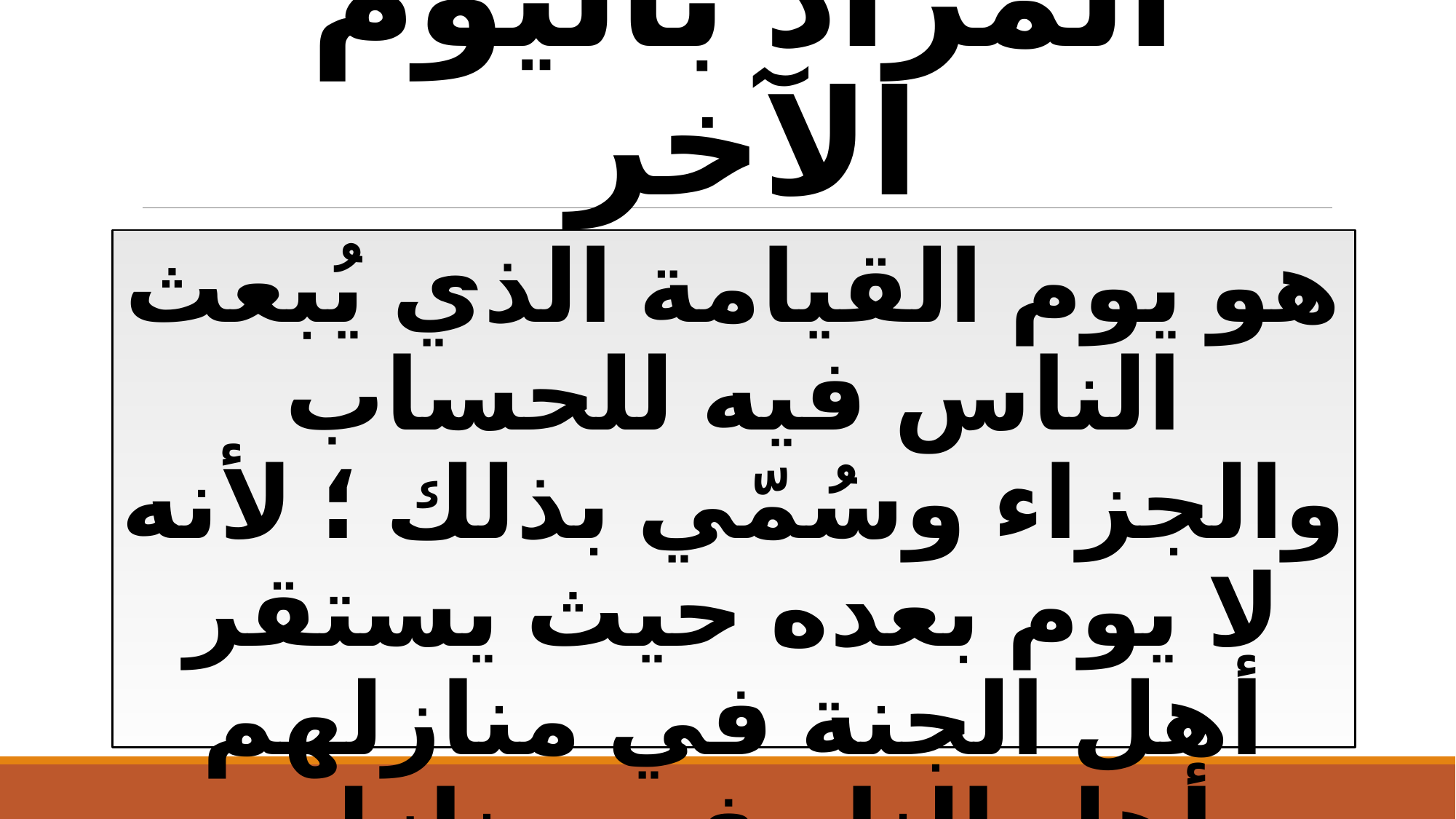

# المراد باليوم الآخر
هو يوم القيامة الذي يُبعث الناس فيه للحساب والجزاء وسُمّي بذلك ؛ لأنه لا يوم بعده حيث يستقر أهل الجنة في منازلهم وأهل النار في منازلهم